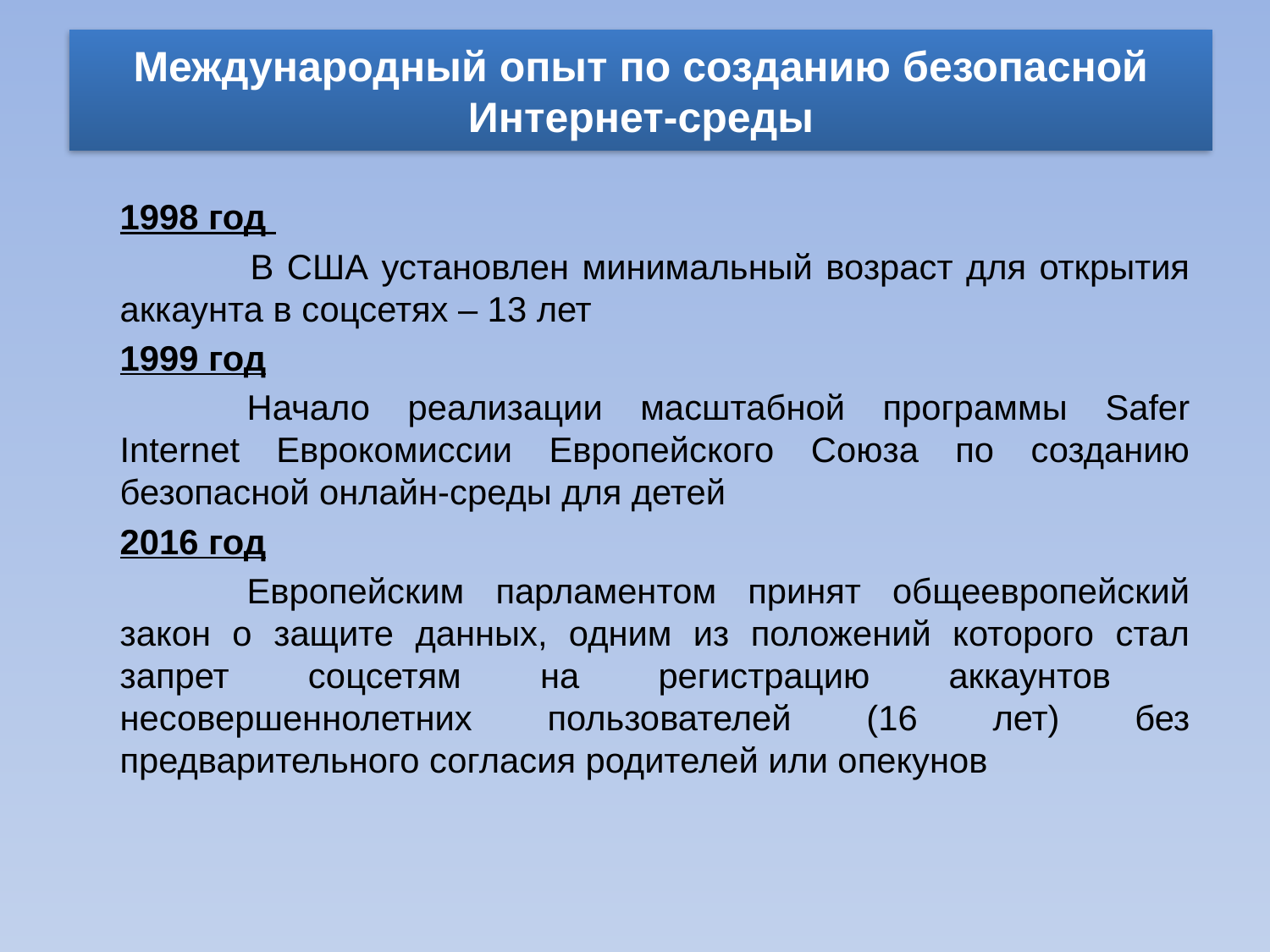

# Международный опыт по созданию безопасной Интернет-среды
	1998 год
 		В США установлен минимальный возраст для открытия аккаунта в соцсетях – 13 лет
	1999 год
		Начало реализации масштабной программы Safer Internet Еврокомиссии Европейского Союза по созданию безопасной онлайн-среды для детей
	2016 год
		Европейским парламентом принят общеевропейский закон о защите данных, одним из положений которого стал запрет соцсетям на регистрацию аккаунтов  несовершеннолетних пользователей (16 лет) без предварительного согласия родителей или опекунов